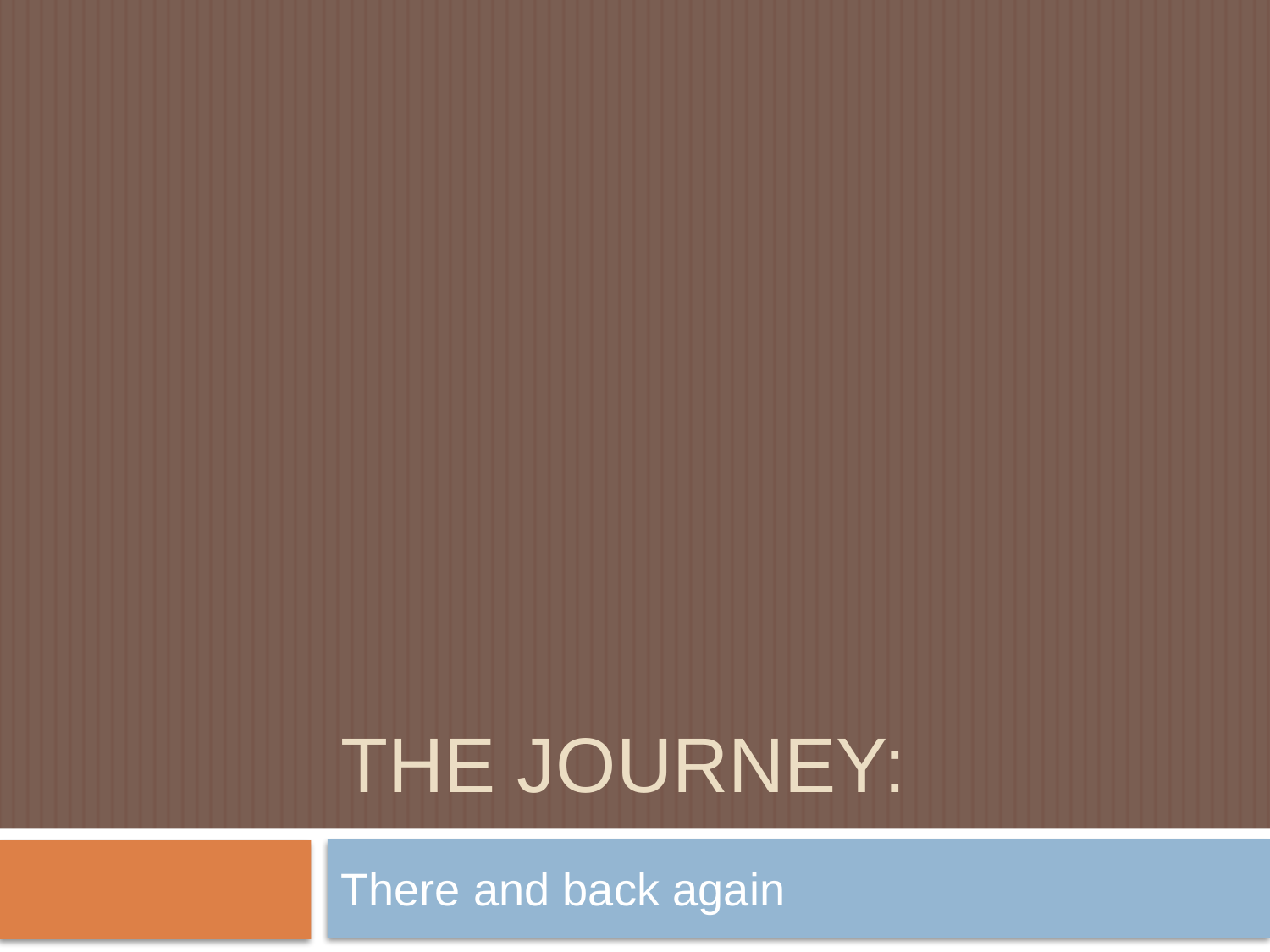

# The Journey:
There and back again